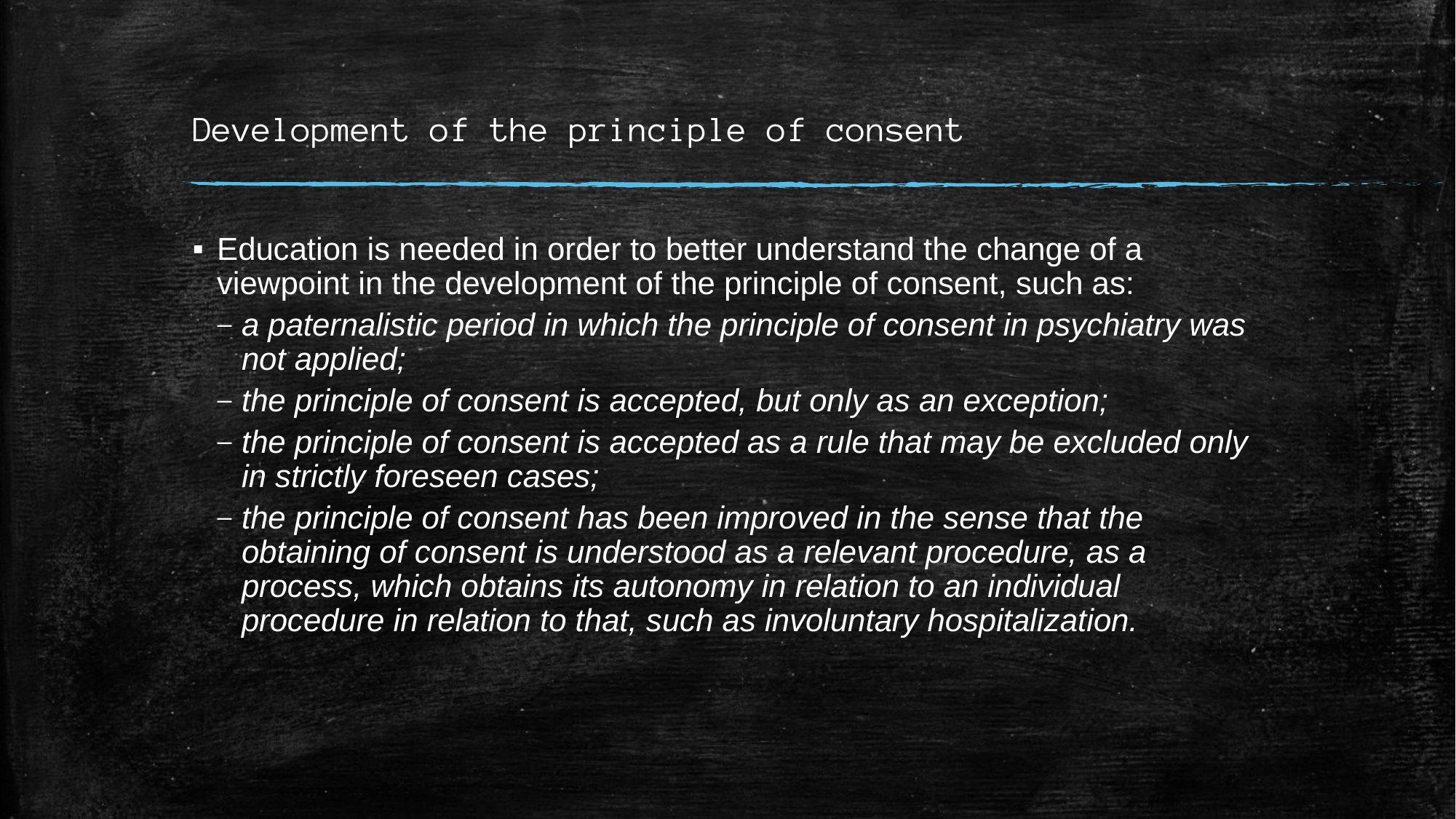

# Development of the principle of consent
Education is needed in order to better understand the change of a viewpoint in the development of the principle of consent, such as:
a paternalistic period in which the principle of consent in psychiatry was not applied;
the principle of consent is accepted, but only as an exception;
the principle of consent is accepted as a rule that may be excluded only in strictly foreseen cases;
the principle of consent has been improved in the sense that the obtaining of consent is understood as a relevant procedure, as a process, which obtains its autonomy in relation to an individual procedure in relation to that, such as involuntary hospitalization.